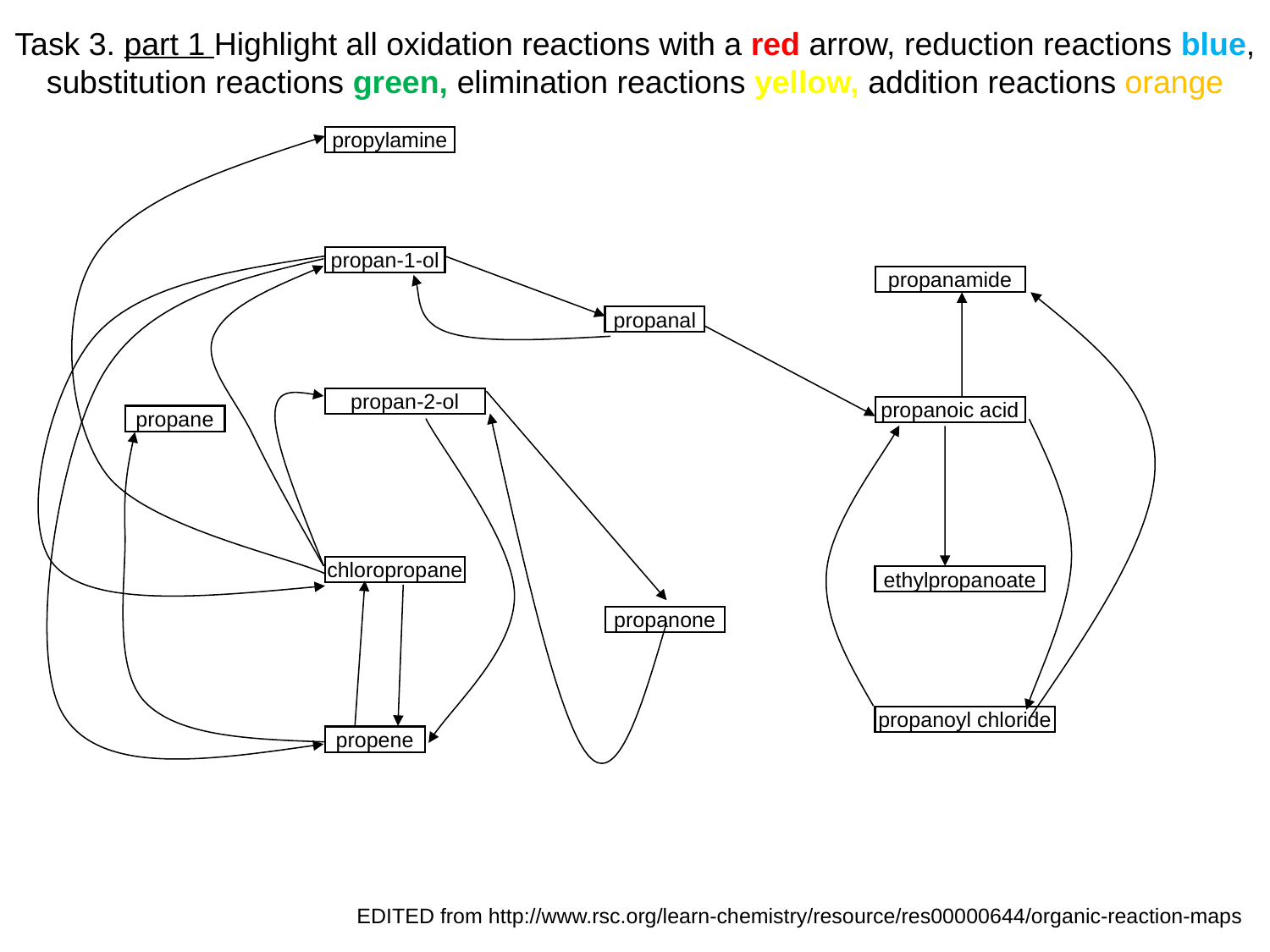

Task 3. part 1 Highlight all oxidation reactions with a red arrow, reduction reactions blue, substitution reactions green, elimination reactions yellow, addition reactions orange
propylamine

propan-1-ol

propanamide

propanal

propan-2-ol

propanoic acid
propane

chloropropane
ethylpropanoate

propanone

propanoyl chloride
propene
EDITED from http://www.rsc.org/learn-chemistry/resource/res00000644/organic-reaction-maps